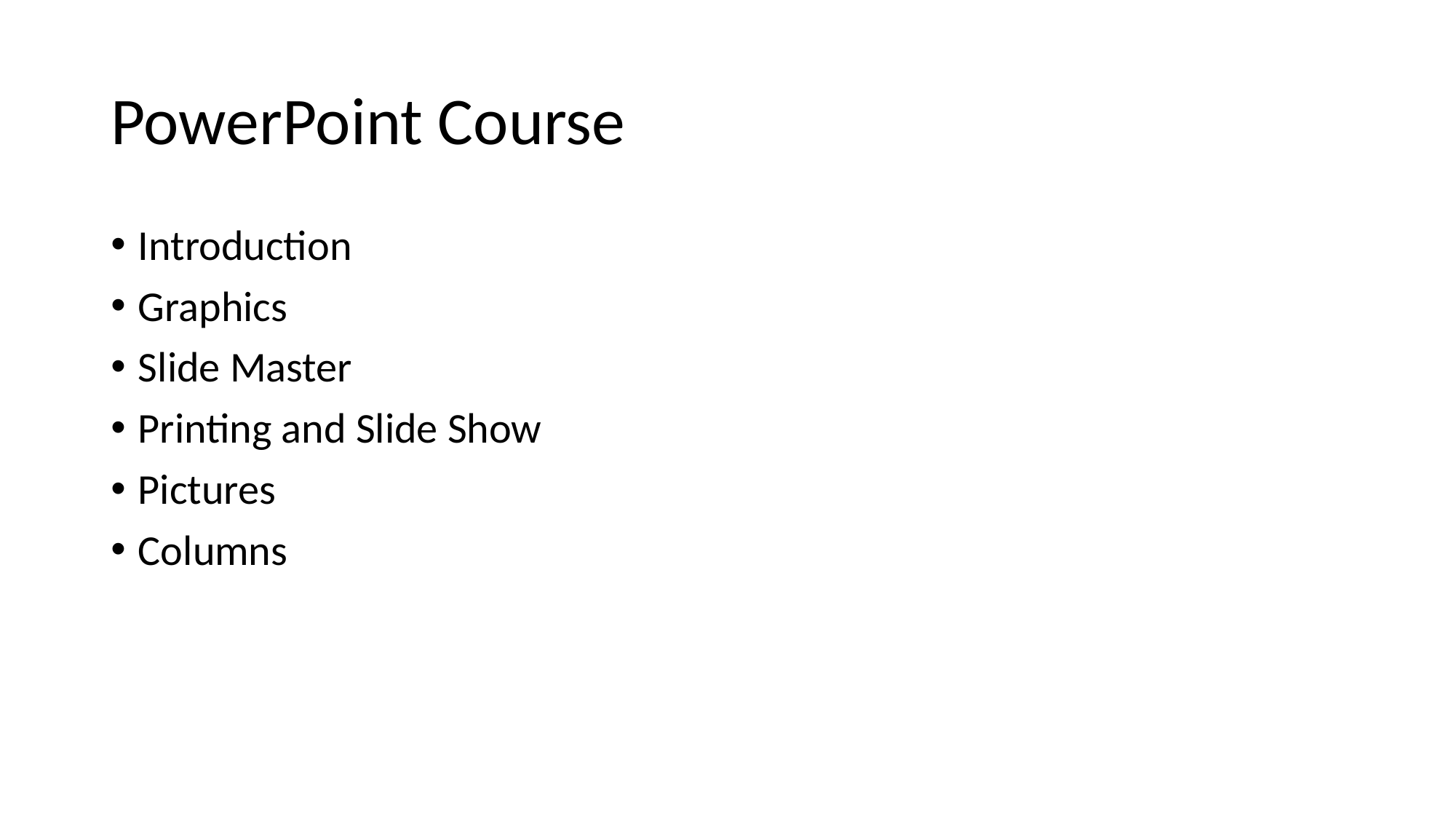

# PowerPoint Course
Introduction
Graphics
Slide Master
Printing and Slide Show
Pictures
Columns